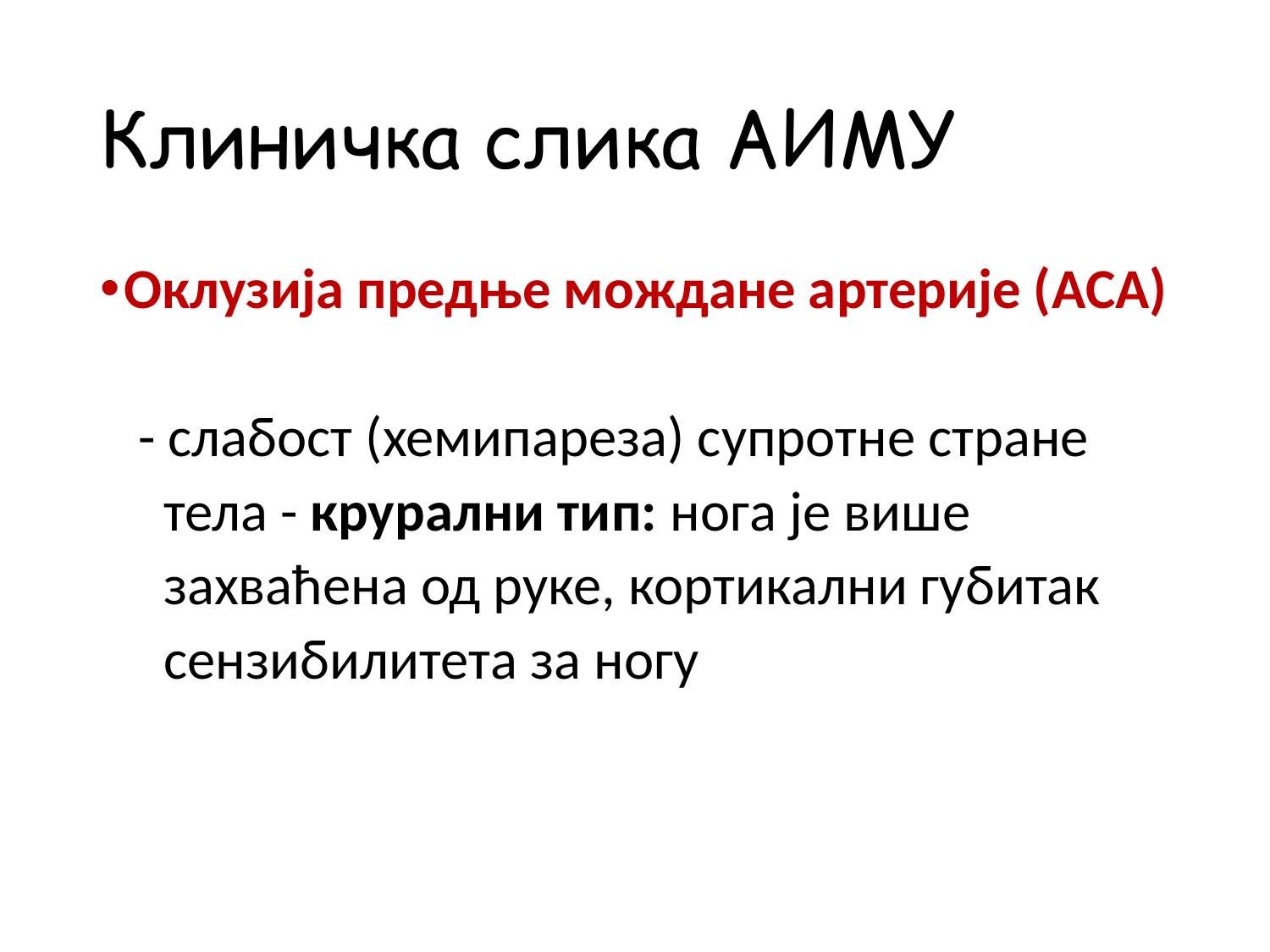

# Клиничка слика АИМУ
Оклузија предње мождане артерије (ACA)

   - слабост (хемипареза) супротне стране
     тела - крурални тип: нога је више
     захваћена од руке, кортикални губитак
     сензибилитета за ногу